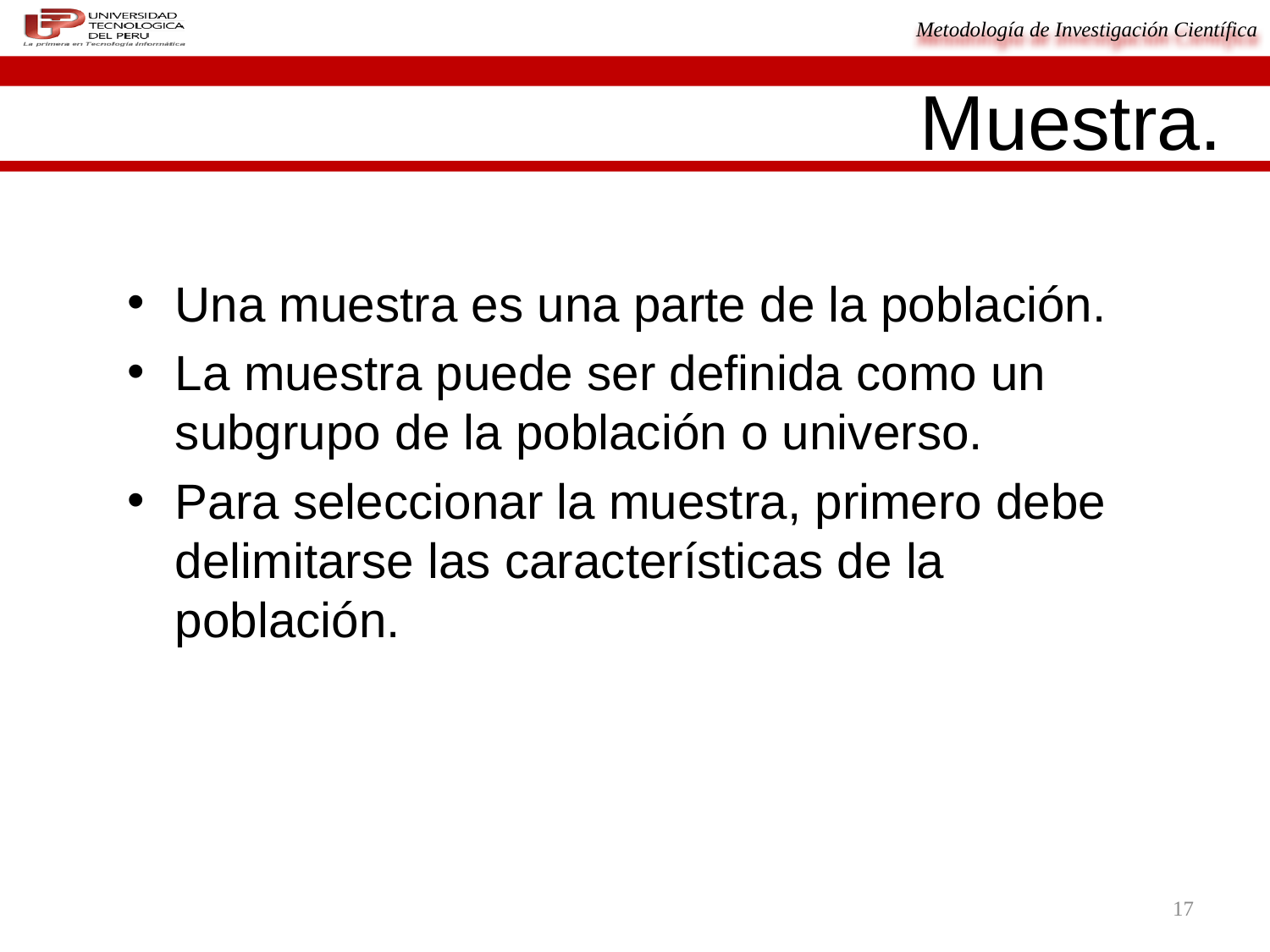

# Muestra.
Una muestra es una parte de la población.
La muestra puede ser definida como un subgrupo de la población o universo.
Para seleccionar la muestra, primero debe delimitarse las características de la población.
17